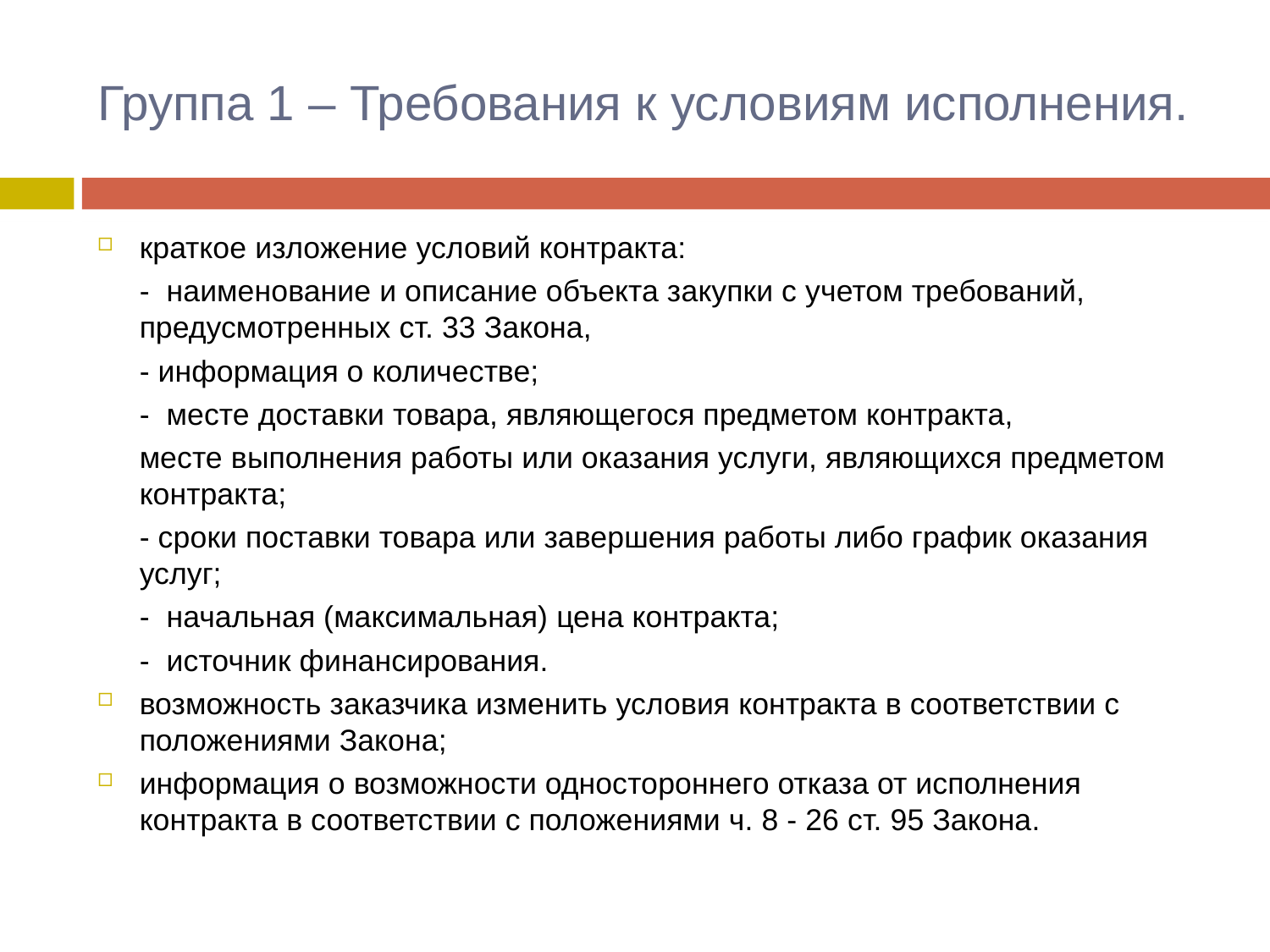

# Группа 1 – Требования к условиям исполнения.
краткое изложение условий контракта:
	-  наименование и описание объекта закупки с учетом требований, предусмотренных ст. 33 Закона,
	- информация о количестве;
	-  месте доставки товара, являющегося предметом контракта,
	месте выполнения работы или оказания услуги, являющихся предметом контракта;
	- сроки поставки товара или завершения работы либо график оказания услуг;
	-  начальная (максимальная) цена контракта;
	-  источник финансирования.
возможность заказчика изменить условия контракта в соответствии с положениями Закона;
информация о возможности одностороннего отказа от исполнения контракта в соответствии с положениями ч. 8 - 26 ст. 95 Закона.